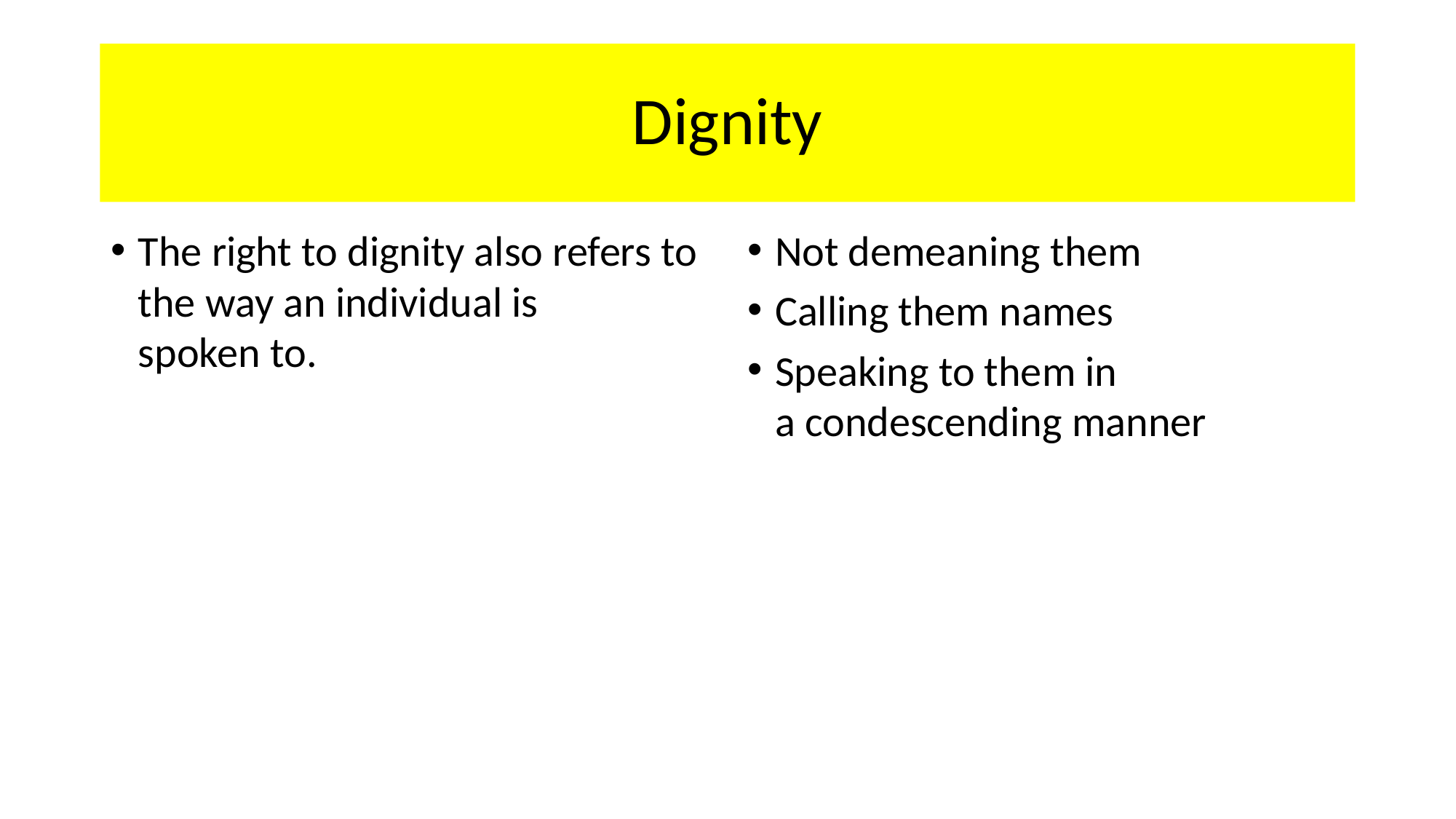

# Dignity
The right to dignity also refers to the way an individual is spoken to.

Not demeaning them
Calling them names
Speaking to them in a condescending manner